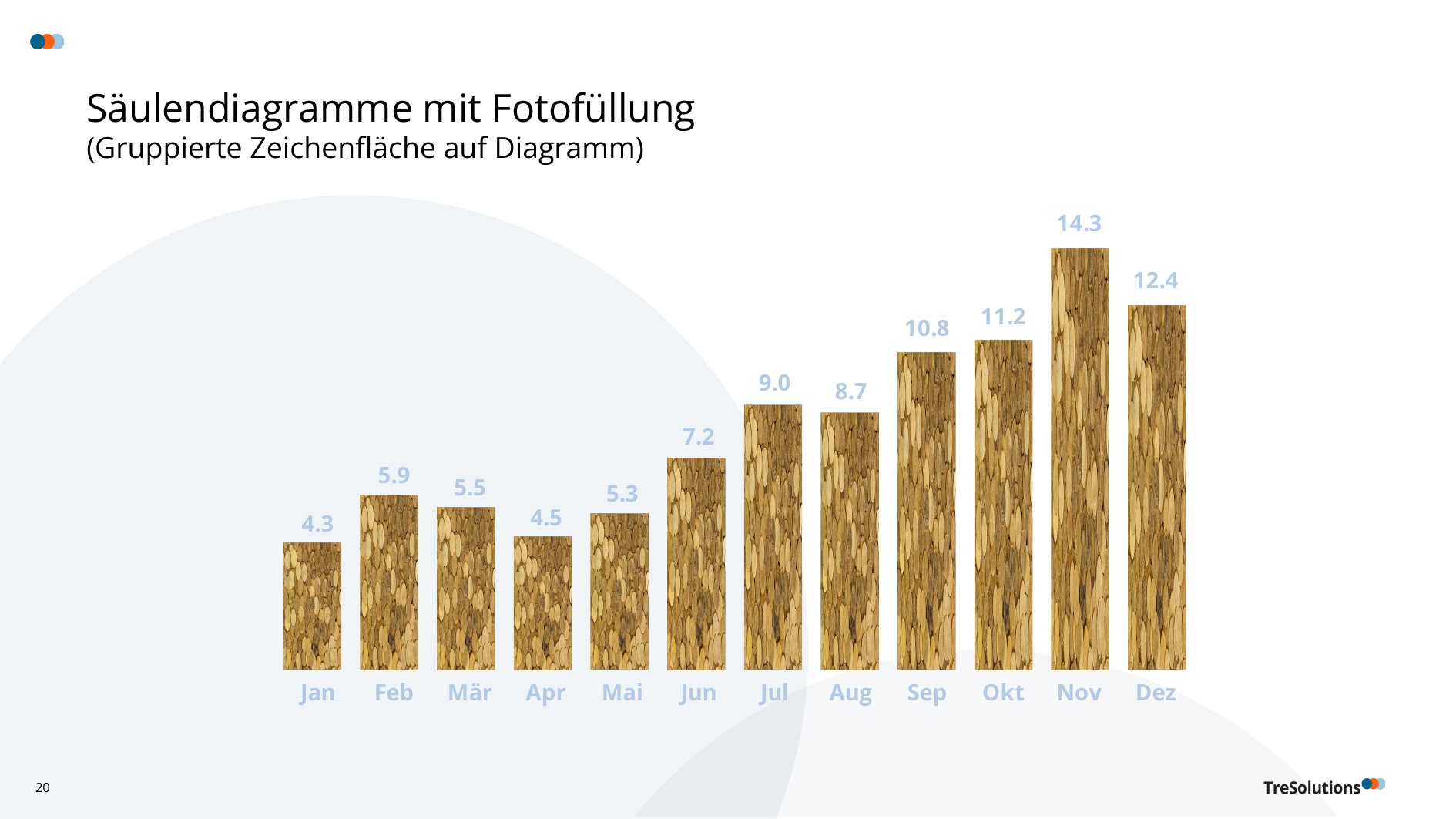

# Säulendiagramme mit Fotofüllung (Gruppierte Zeichenfläche auf Diagramm)

### Chart

| Category | Datenreihe 1 |
|---|---|
| Jan | 4.3 |
| Feb | 5.9 |
| Mär | 5.5 |
| Apr | 4.5 |
| Mai | 5.3 |
| Jun | 7.2 |
| Jul | 9.0 |
| Aug | 8.7 |
| Sep | 10.8 |
| Okt | 11.2 |
| Nov | 14.3 |
| Dez | 12.4 |

20